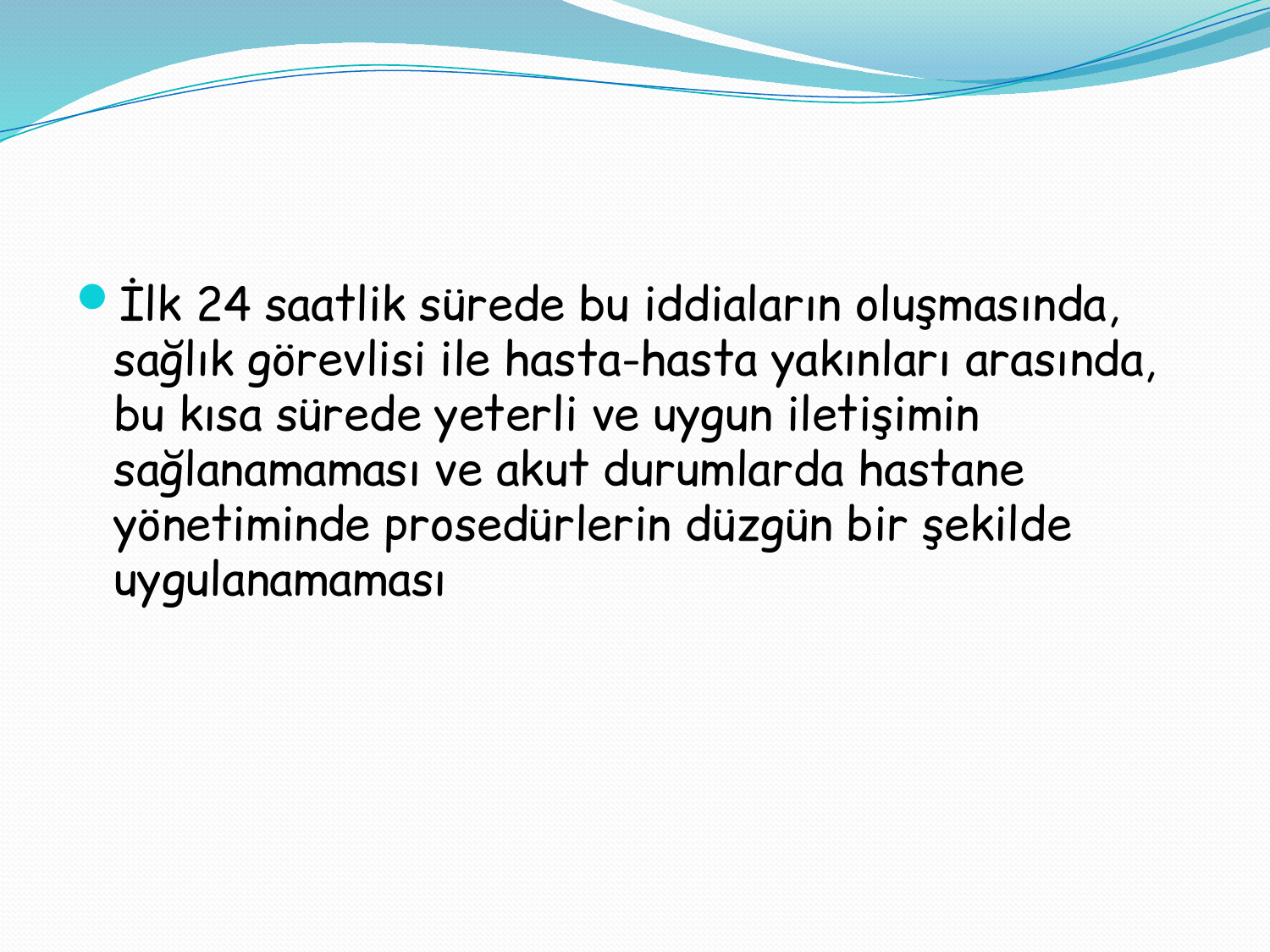

#
İlk 24 saatlik sürede bu iddiaların oluşmasında, sağlık görevlisi ile hasta-hasta yakınları arasında, bu kısa sürede yeterli ve uygun iletişimin sağlanamaması ve akut durumlarda hastane yönetiminde prosedürlerin düzgün bir şekilde uygulanamaması